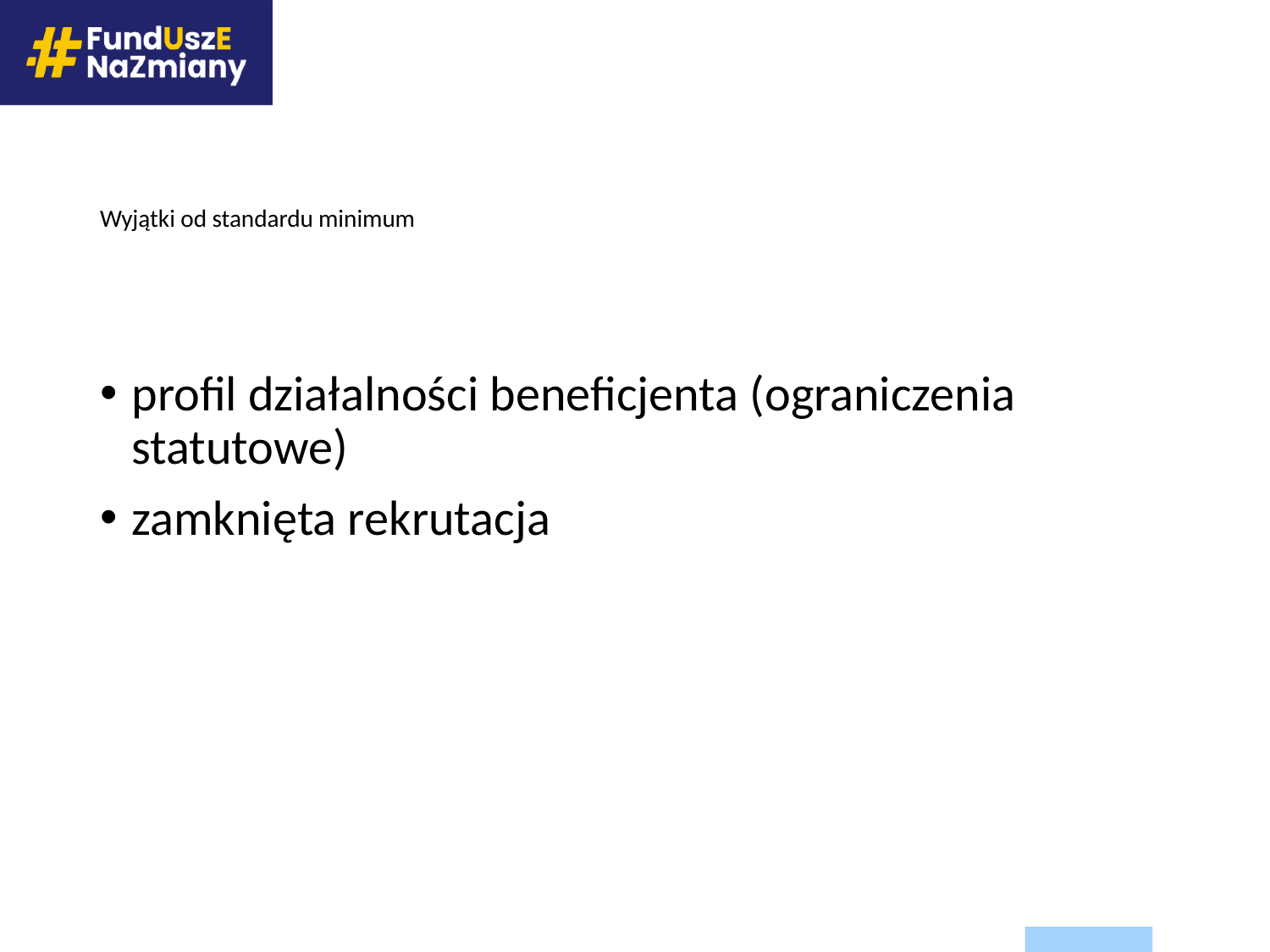

# Wyjątki od standardu minimum

profil działalności beneficjenta (ograniczenia statutowe)
zamknięta rekrutacja